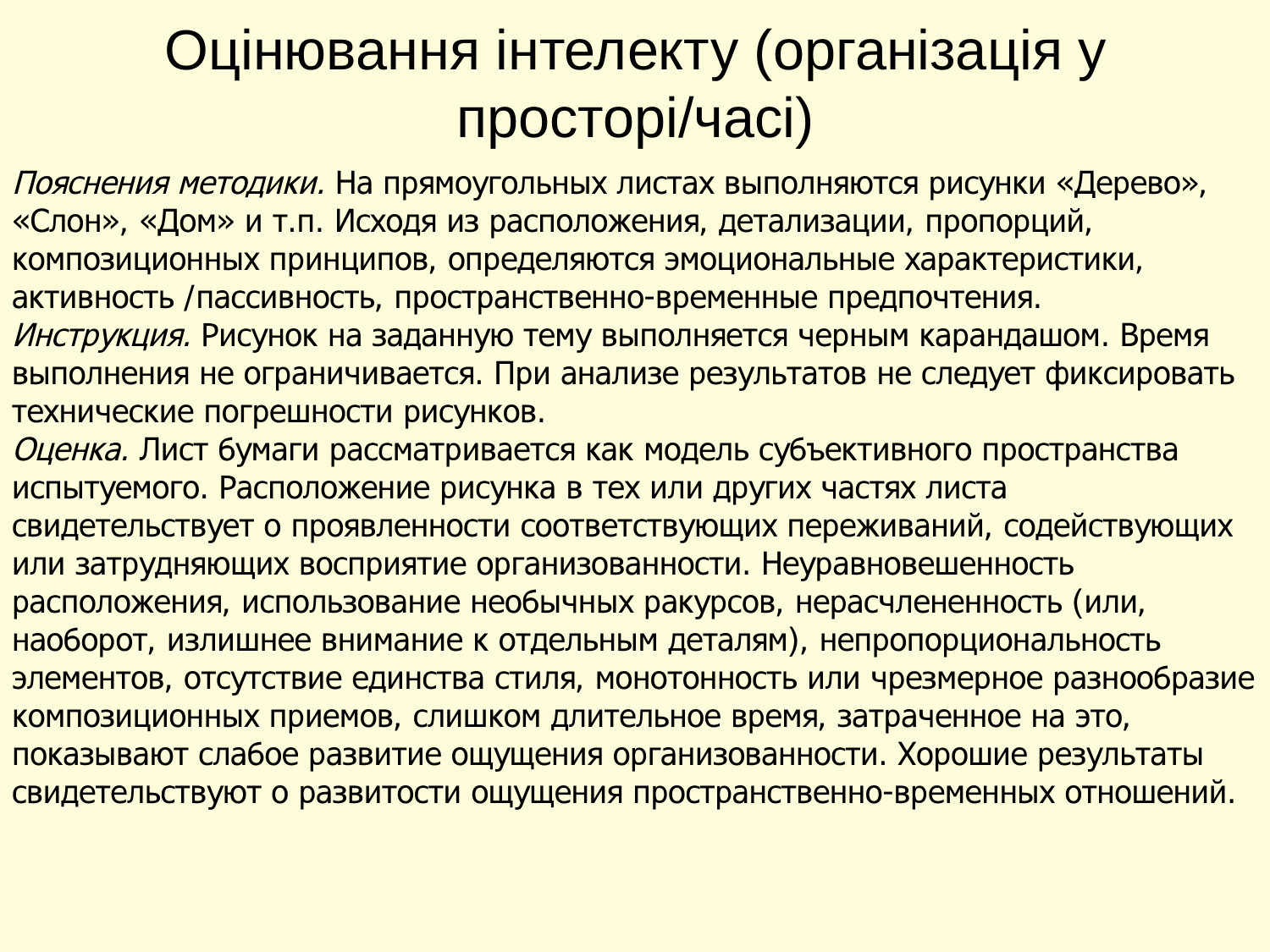

# Оцінювання інтелекту (організація у просторі/часі)
Пояснения методики. На прямоугольных листах выполняются рисунки «Дерево», «Слон», «Дом» и т.п. Исходя из расположения, детализации, пропорций, композиционных принципов, определяются эмоциональные характеристики, активность /пассивность, пространственно-временные предпочтения.
Инструкция. Рисунок на заданную тему выполняется черным карандашом. Время выполнения не ограничивается. При анализе результатов не следует фиксировать технические погрешности рисунков.
Оценка. Лист бумаги рассматривается как модель субъективного пространства испытуемого. Расположение рисунка в тех или других частях листа свидетельствует о проявленности соответствующих переживаний, содействующих или затрудняющих восприятие организованности. Неуравновешенность расположения, использование необычных ракурсов, нерасчлененность (или, наоборот, излишнее внимание к отдельным деталям), непропорциональность элементов, отсутствие единства стиля, монотонность или чрезмерное разнообразие композиционных приемов, слишком длительное время, затраченное на это, показывают слабое развитие ощущения организованности. Хорошие результаты свидетельствуют о развитости ощущения пространственно-временных отношений.